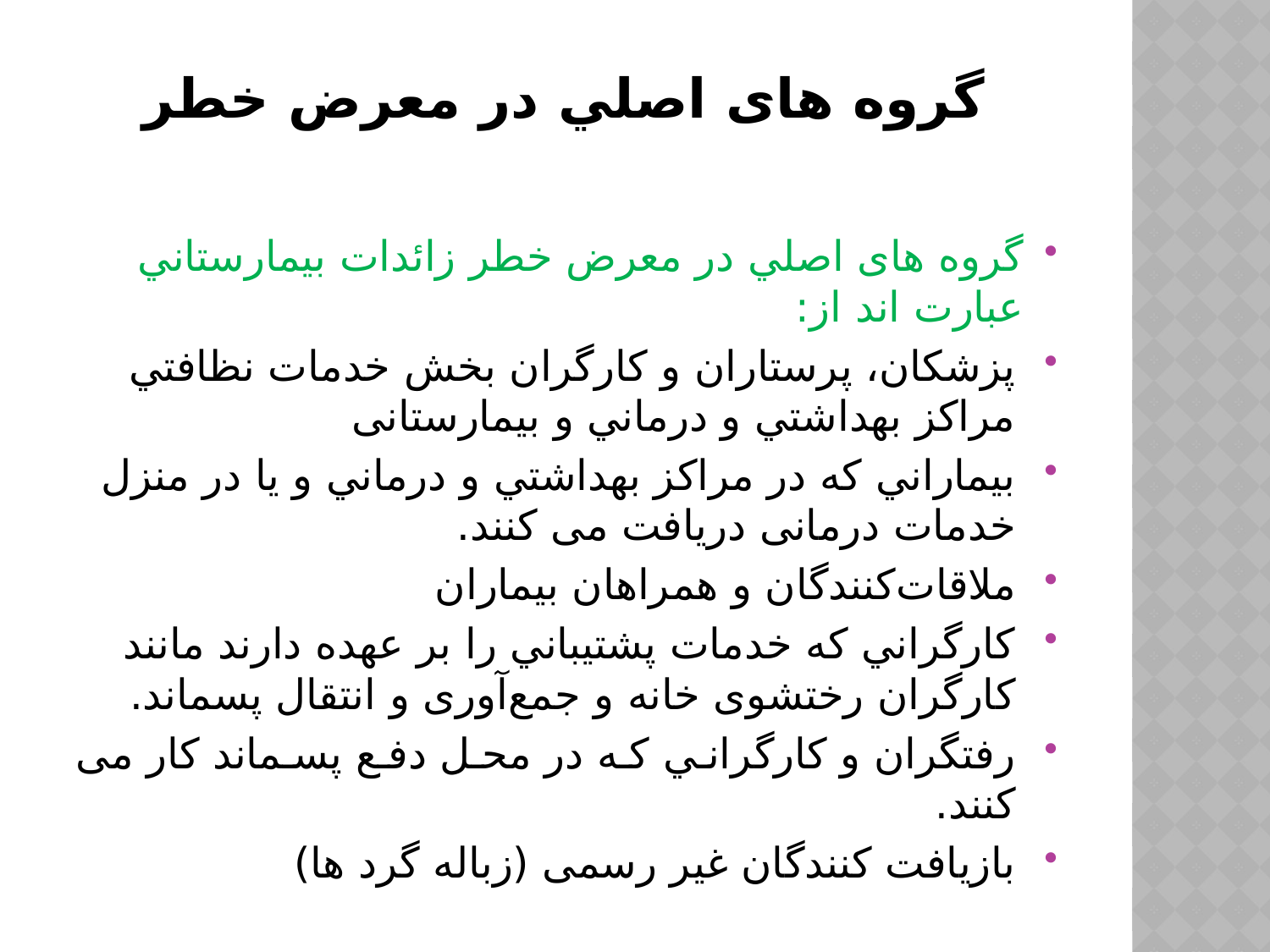

# گروه‌ های اصلي در معرض خطر
گروه‌ های اصلي در معرض خطر زائدات بيمارستاني عبارت‌ اند از:
پزشكان، پرستاران و كارگران بخش خدمات نظافتي مراكز بهداشتي و درماني و بیمارستانی
بيماراني كه در مراكز بهداشتي و درماني و يا در منزل خدمات درمانی دریافت می ‌کنند.
ملاقات‌کنندگان و همراهان بيماران
كارگراني كه خدمات پشتيباني را بر عهده‌ دارند مانند كارگران رختشوی‌ خانه و جمع‌آوری و انتقال پسماند.
رفتگران و كارگراني كه در محل دفع پسماند كار می‌ کنند.
بازیافت کنندگان غیر رسمی (زباله گرد ها)